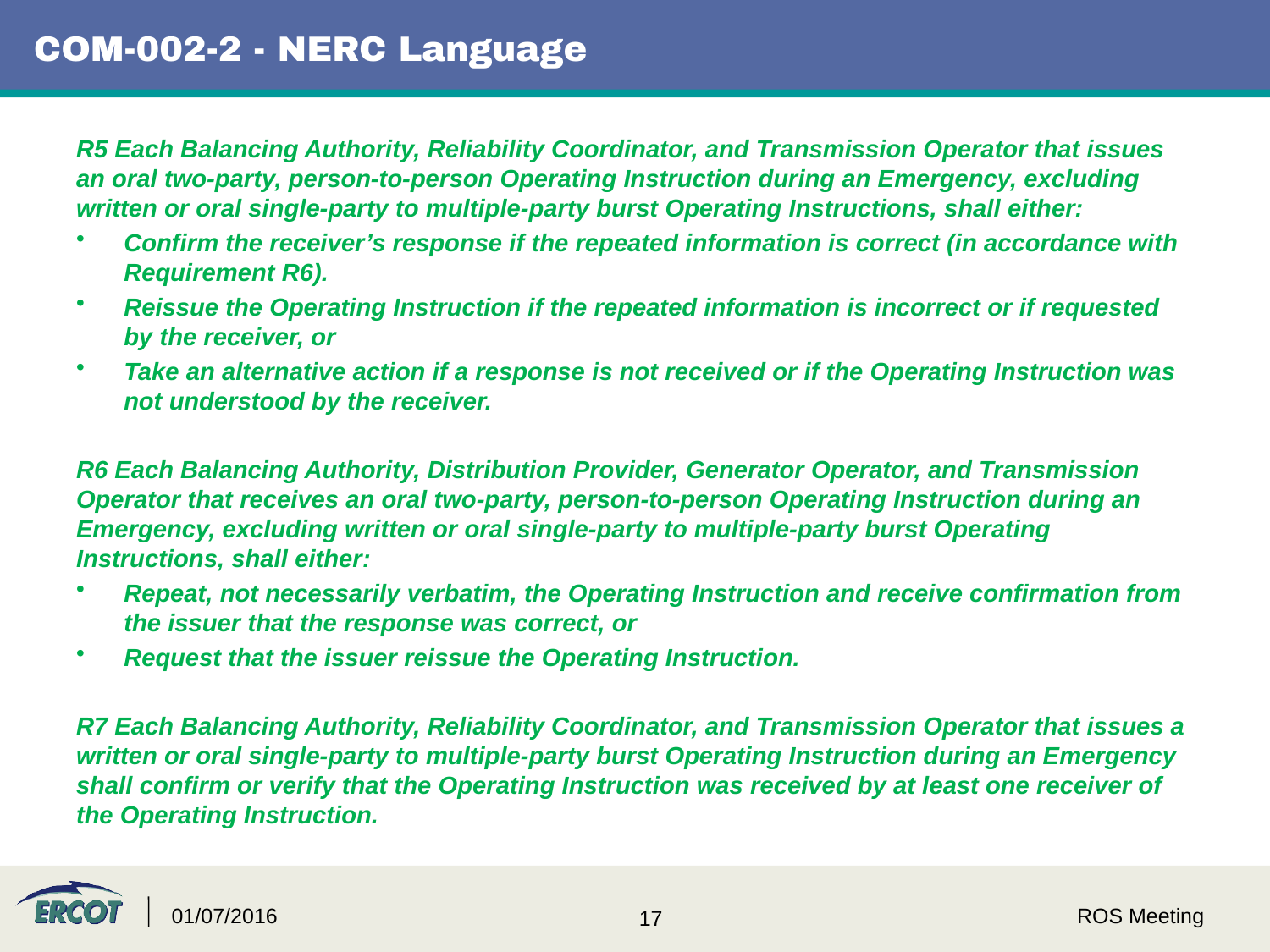

# COM-002-2 - NERC Language
R5 Each Balancing Authority, Reliability Coordinator, and Transmission Operator that issues an oral two-party, person-to-person Operating Instruction during an Emergency, excluding written or oral single-party to multiple-party burst Operating Instructions, shall either:
Confirm the receiver’s response if the repeated information is correct (in accordance with Requirement R6).
Reissue the Operating Instruction if the repeated information is incorrect or if requested by the receiver, or
Take an alternative action if a response is not received or if the Operating Instruction was not understood by the receiver.

R6 Each Balancing Authority, Distribution Provider, Generator Operator, and Transmission Operator that receives an oral two-party, person-to-person Operating Instruction during an Emergency, excluding written or oral single-party to multiple-party burst Operating Instructions, shall either:
Repeat, not necessarily verbatim, the Operating Instruction and receive confirmation from the issuer that the response was correct, or
Request that the issuer reissue the Operating Instruction.

R7 Each Balancing Authority, Reliability Coordinator, and Transmission Operator that issues a written or oral single-party to multiple-party burst Operating Instruction during an Emergency shall confirm or verify that the Operating Instruction was received by at least one receiver of the Operating Instruction.

01/07/2016
ROS Meeting